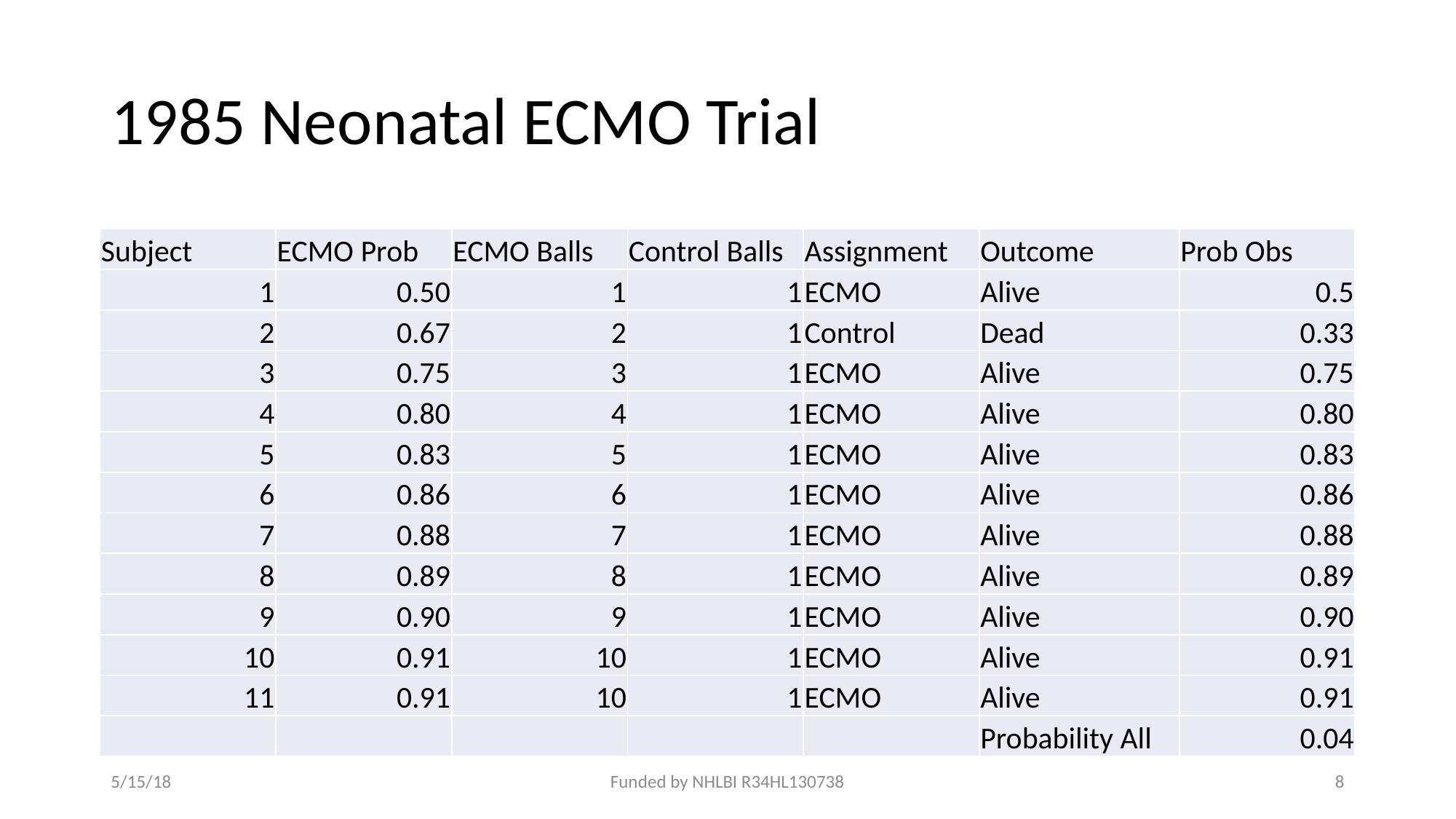

# 1985 Neonatal ECMO Trial
| Subject | ECMO Prob | ECMO Balls | Control Balls | Assignment | Outcome | Prob Obs |
| --- | --- | --- | --- | --- | --- | --- |
| 1 | 0.50 | 1 | 1 | ECMO | Alive | 0.5 |
| 2 | 0.67 | 2 | 1 | Control | Dead | 0.33 |
| 3 | 0.75 | 3 | 1 | ECMO | Alive | 0.75 |
| 4 | 0.80 | 4 | 1 | ECMO | Alive | 0.80 |
| 5 | 0.83 | 5 | 1 | ECMO | Alive | 0.83 |
| 6 | 0.86 | 6 | 1 | ECMO | Alive | 0.86 |
| 7 | 0.88 | 7 | 1 | ECMO | Alive | 0.88 |
| 8 | 0.89 | 8 | 1 | ECMO | Alive | 0.89 |
| 9 | 0.90 | 9 | 1 | ECMO | Alive | 0.90 |
| 10 | 0.91 | 10 | 1 | ECMO | Alive | 0.91 |
| 11 | 0.91 | 10 | 1 | ECMO | Alive | 0.91 |
|  |  |  |  |  | Probability All | 0.04 |
5/15/18
Funded by NHLBI R34HL130738
8